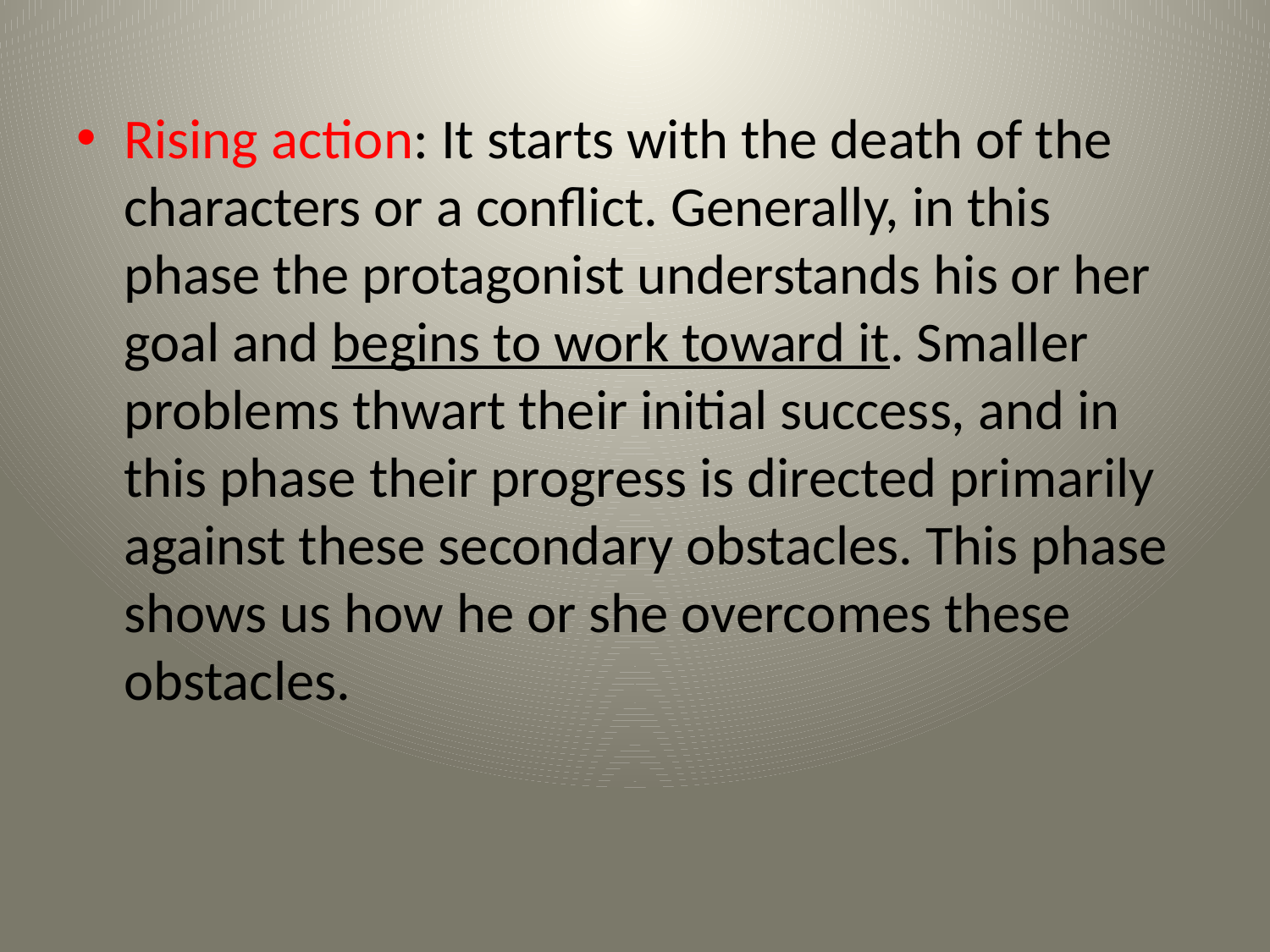

Rising action: It starts with the death of the characters or a conflict. Generally, in this phase the protagonist understands his or her goal and begins to work toward it. Smaller problems thwart their initial success, and in this phase their progress is directed primarily against these secondary obstacles. This phase shows us how he or she overcomes these obstacles.